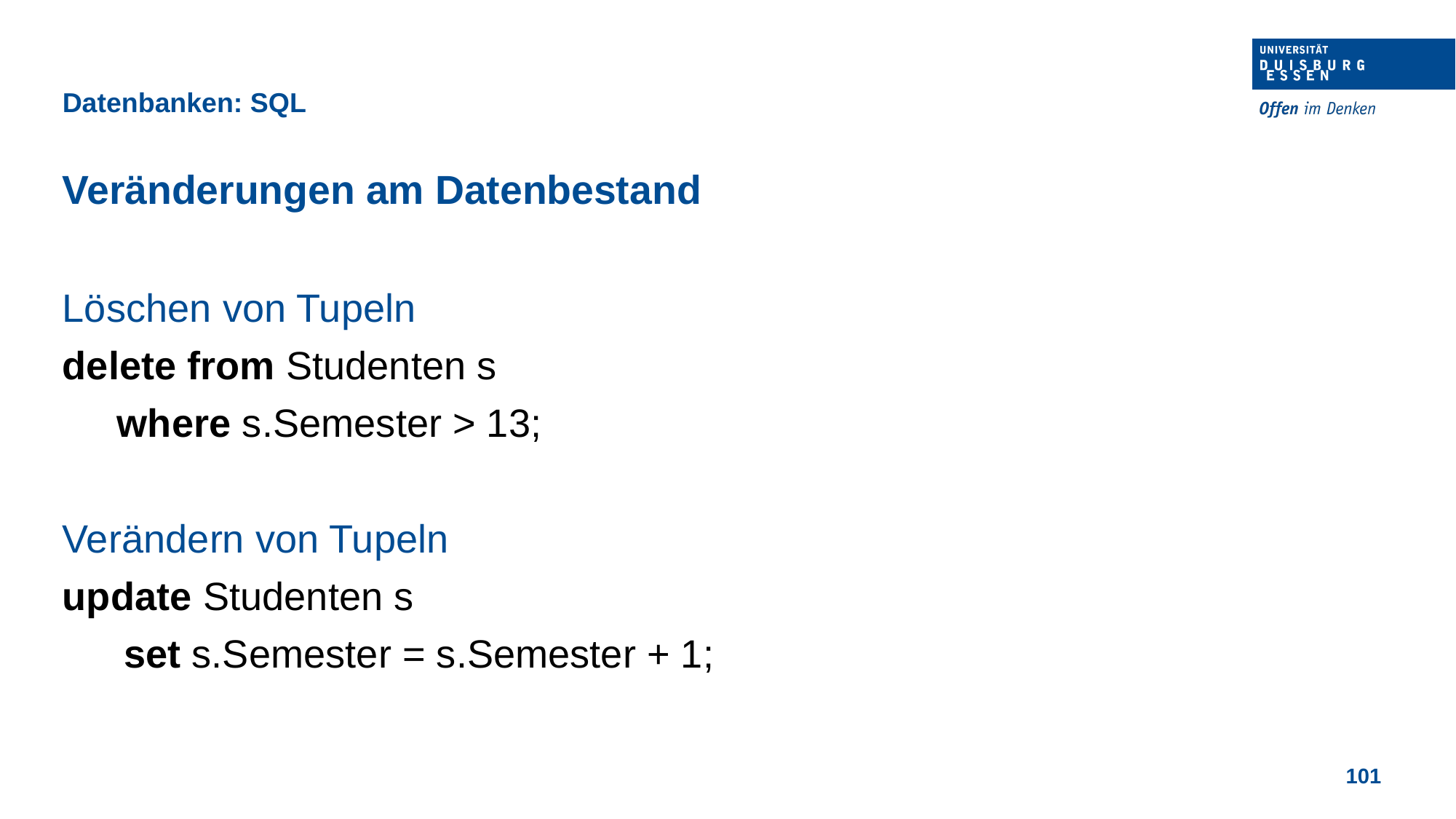

Datenbanken: SQL
Veränderungen am Datenbestand
Löschen von Tupeln
delete from Studenten s
     where s.Semester > 13;

Verändern von Tupeln
update Studenten s
	set s.Semester = s.Semester + 1;
101